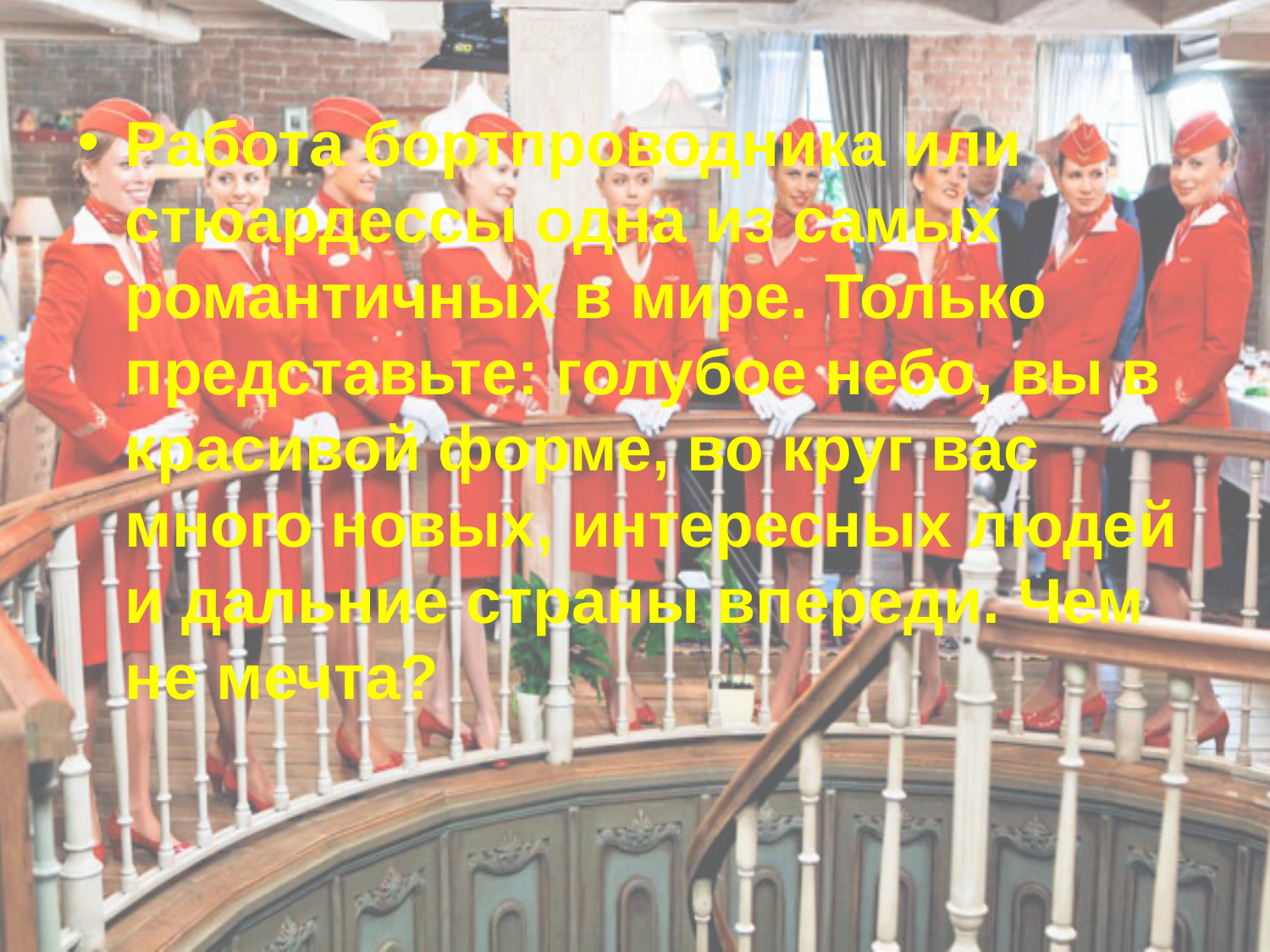

Работа бортпроводника или стюардессы одна из самых романтичных в мире. Только представьте: голубое небо, вы в красивой форме, во круг вас много новых, интересных людей и дальние страны впереди. Чем не мечта?